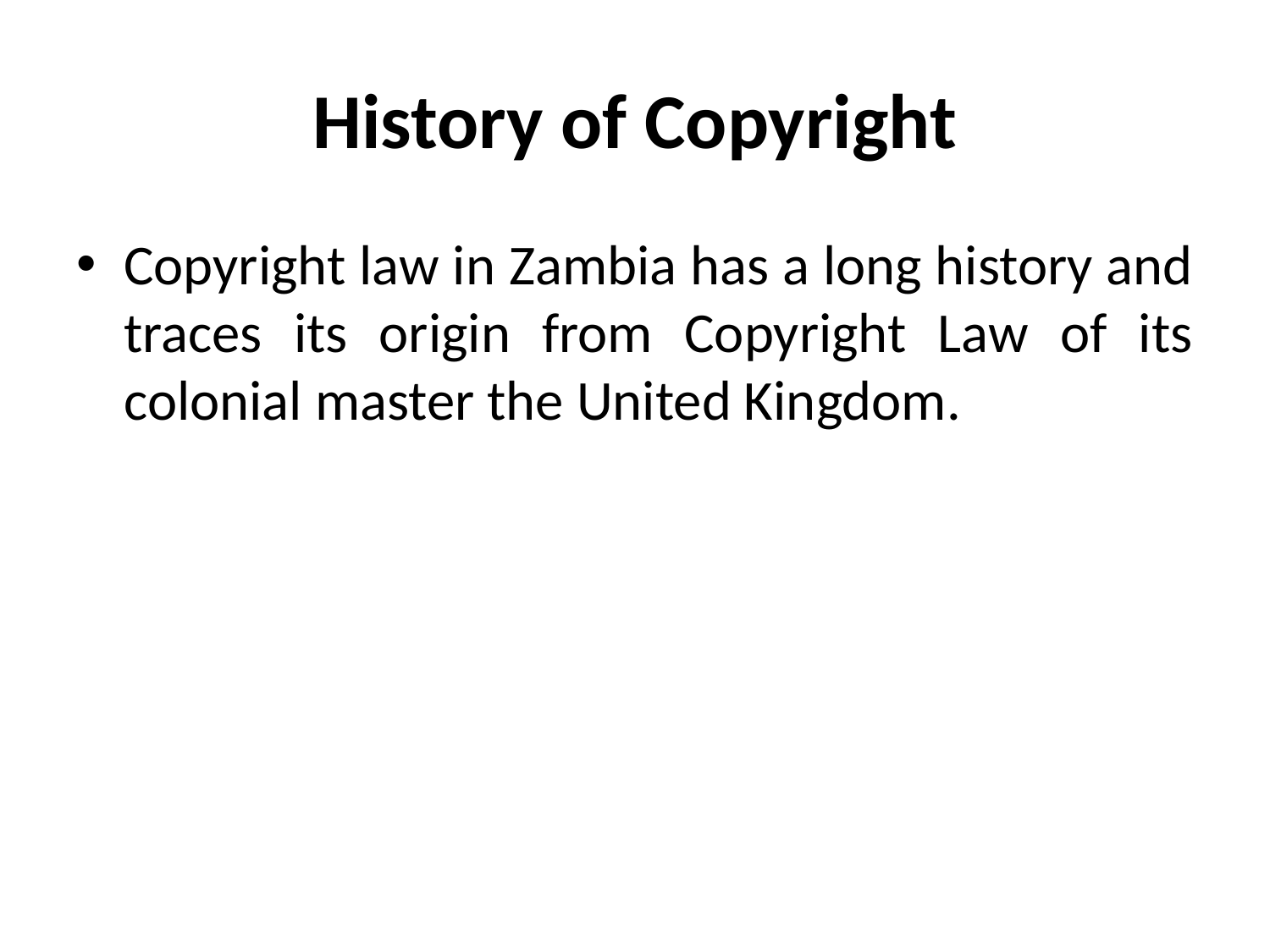

# History of Copyright
Copyright law in Zambia has a long history and traces its origin from Copyright Law of its colonial master the United Kingdom.